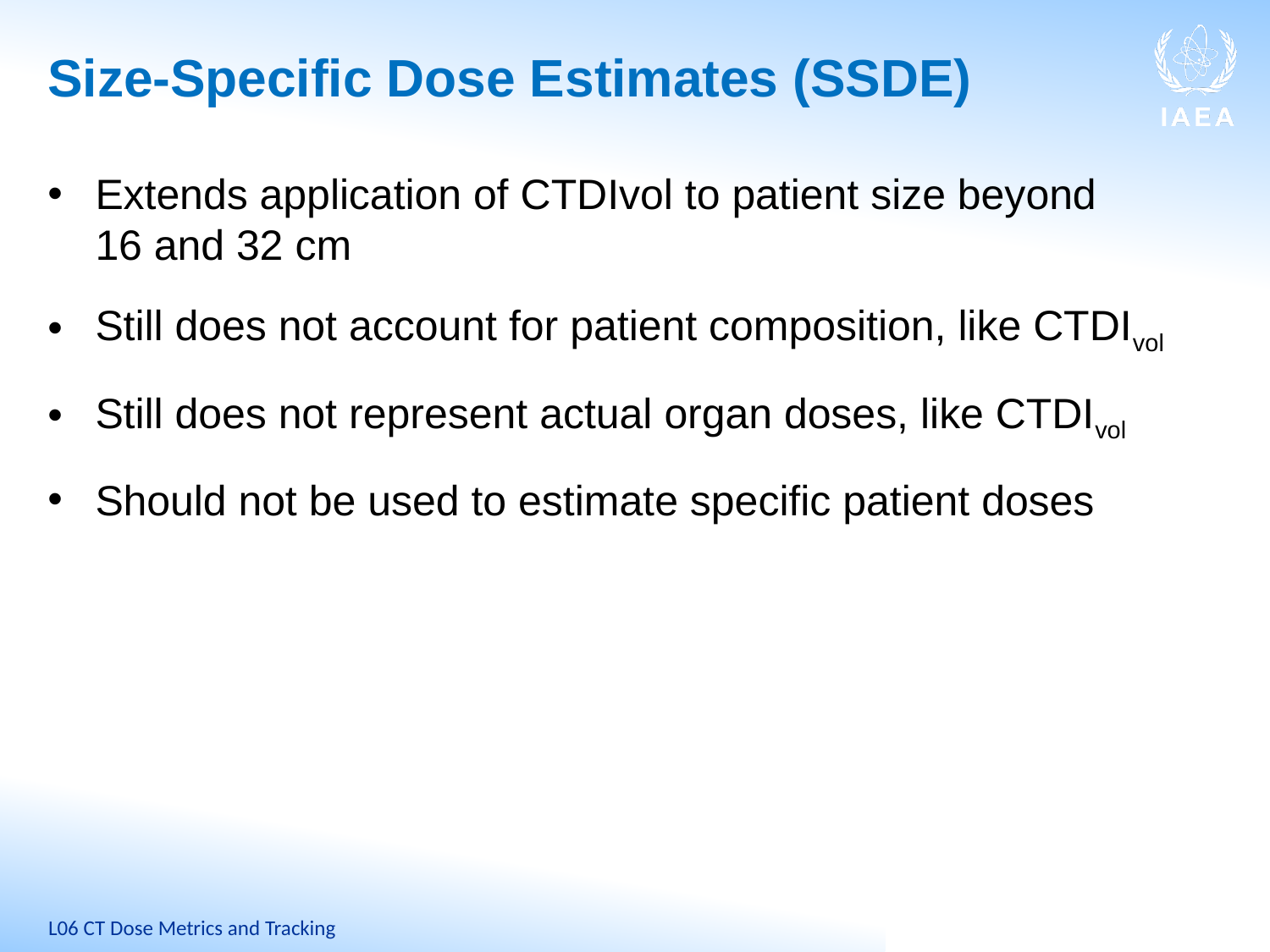

# Size-Specific Dose Estimates (SSDE)
Extends application of CTDIvol to patient size beyond
16 and 32 cm
Still does not account for patient composition, like CTDIvol
Still does not represent actual organ doses, like CTDIvol
Should not be used to estimate specific patient doses